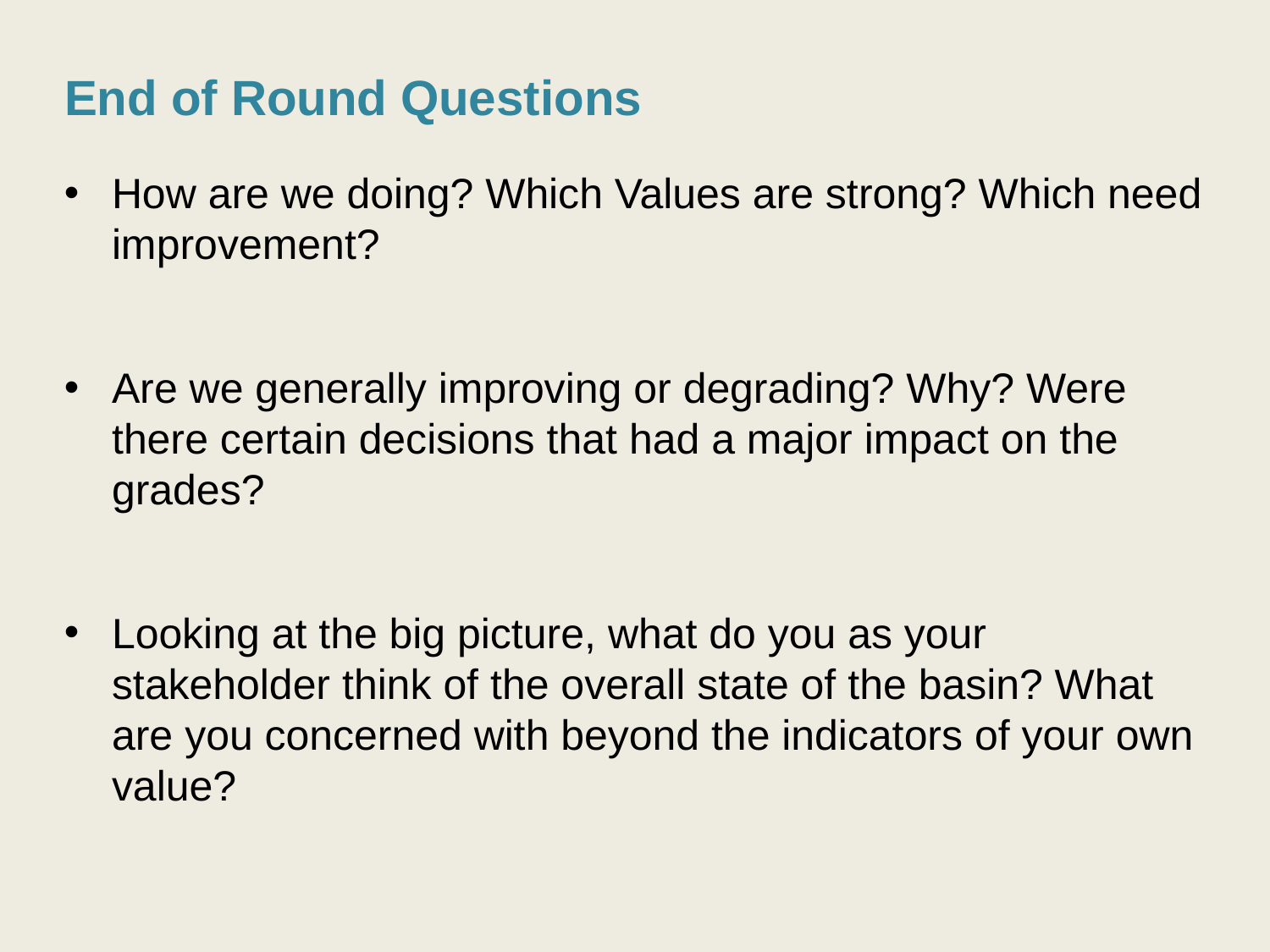

# End of Round Questions
How are we doing? Which Values are strong? Which need improvement?

Are we generally improving or degrading? Why? Were there certain decisions that had a major impact on the grades?

Looking at the big picture, what do you as your stakeholder think of the overall state of the basin? What are you concerned with beyond the indicators of your own value?